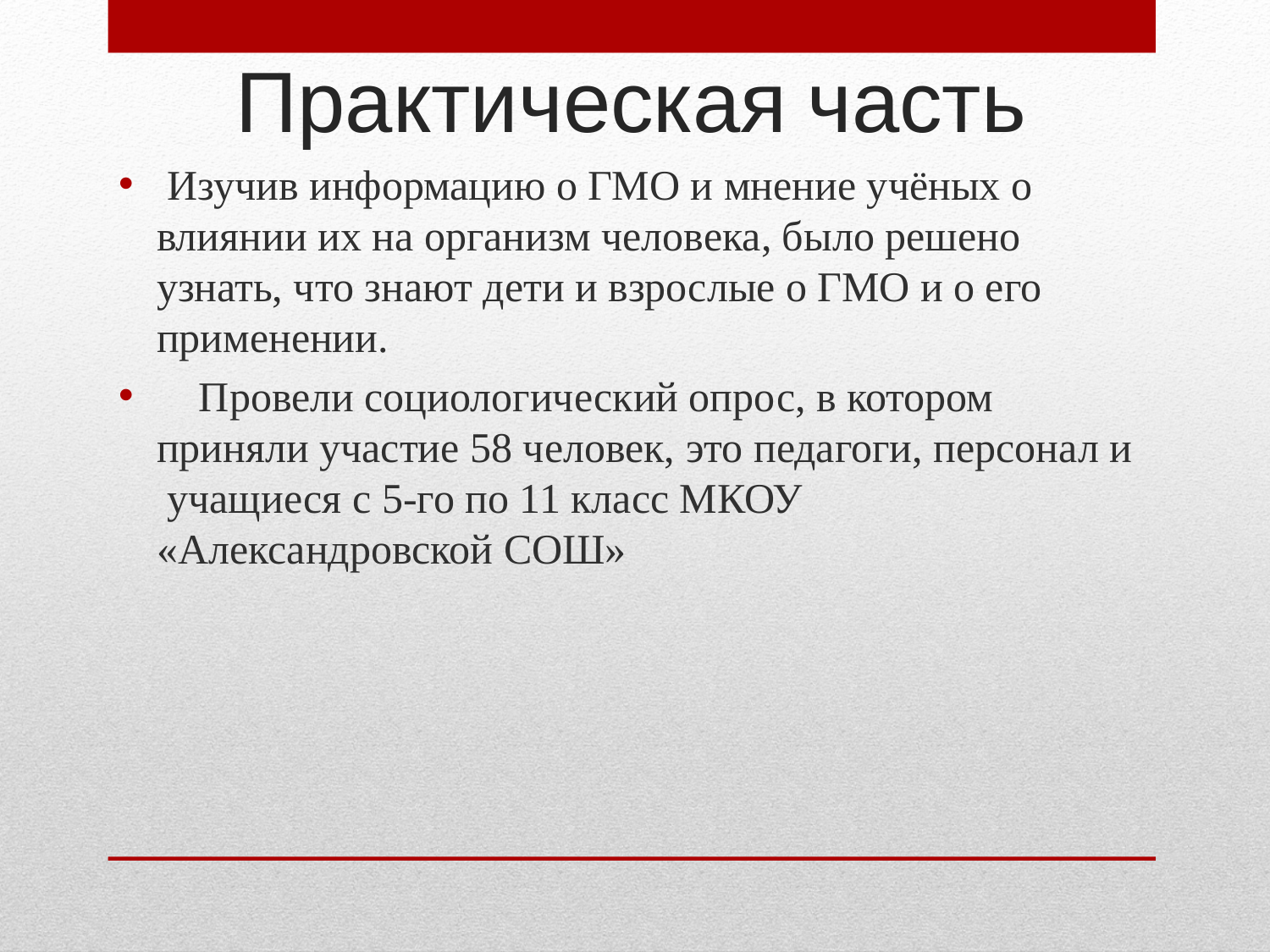

# Практическая часть
 Изучив информацию о ГМО и мнение учёных о влиянии их на организм человека, было решено узнать, что знают дети и взрослые о ГМО и о его применении.
    Провели социологический опрос, в котором приняли участие 58 человек, это педагоги, персонал и  учащиеся с 5-го по 11 класс МКОУ «Александровской СОШ»